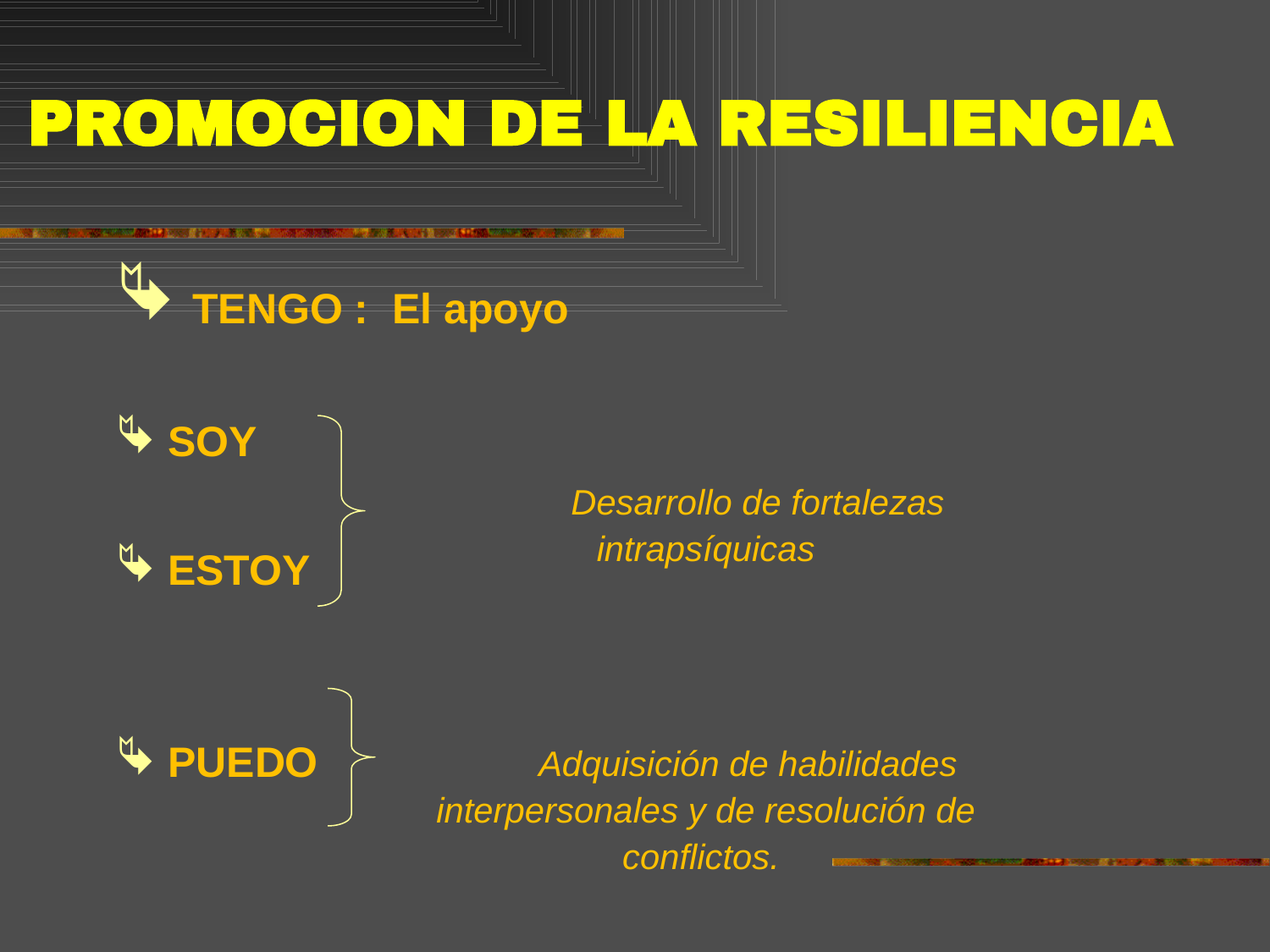

# PROMOCION DE LA RESILIENCIA
 TENGO :  El apoyo

SOY

ESTOY

PUEDO

                Desarrollo de fortalezas intrapsíquicas

              Adquisición de habilidades interpersonales y de resolución de conflictos.